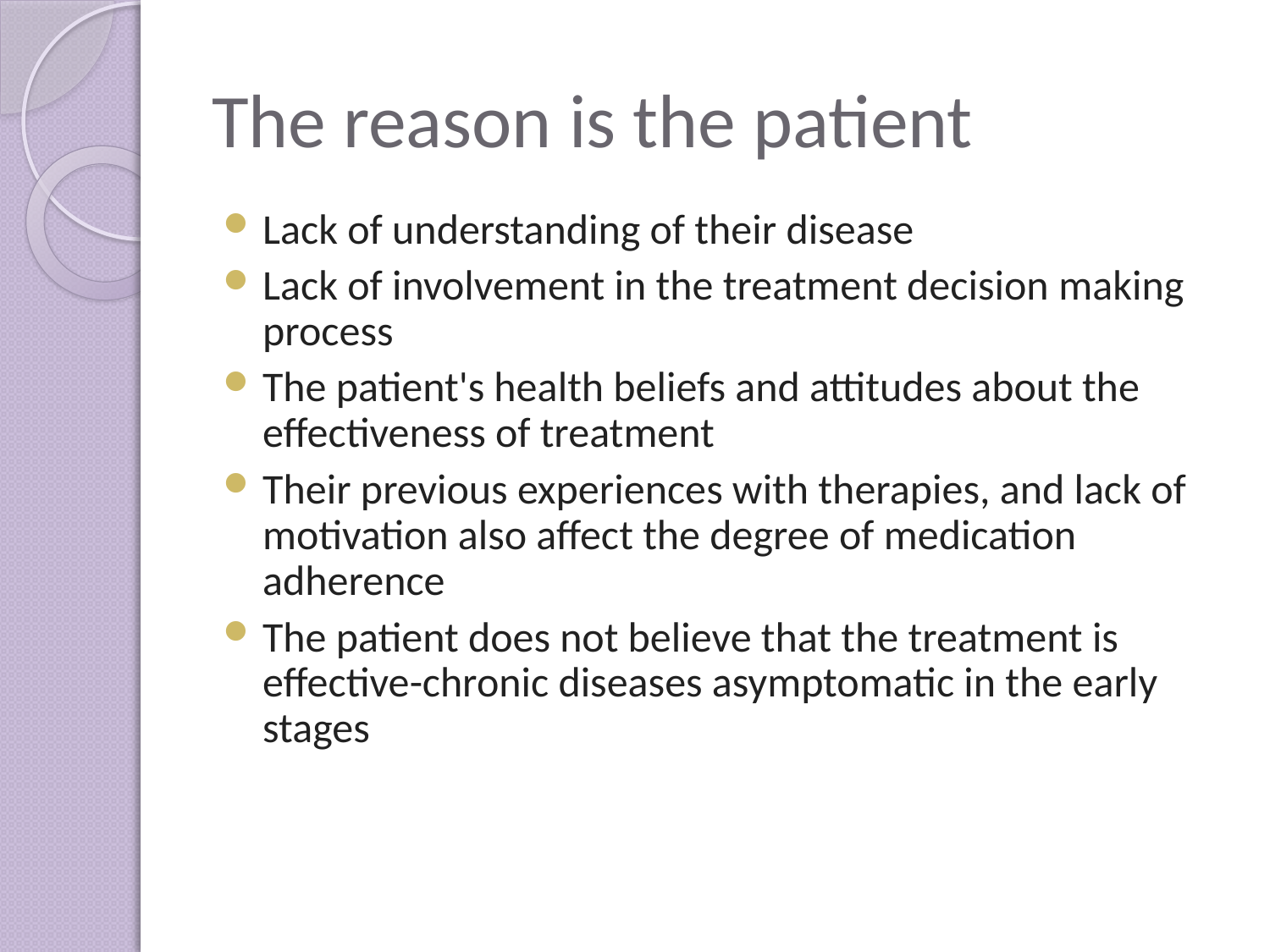

# The reason is the patient
Lack of understanding of their disease
Lack of involvement in the treatment decision making process
The patient's health beliefs and attitudes about the effectiveness of treatment
Their previous experiences with therapies, and lack of motivation also affect the degree of medication adherence
The patient does not believe that the treatment is effective-chronic diseases asymptomatic in the early stages